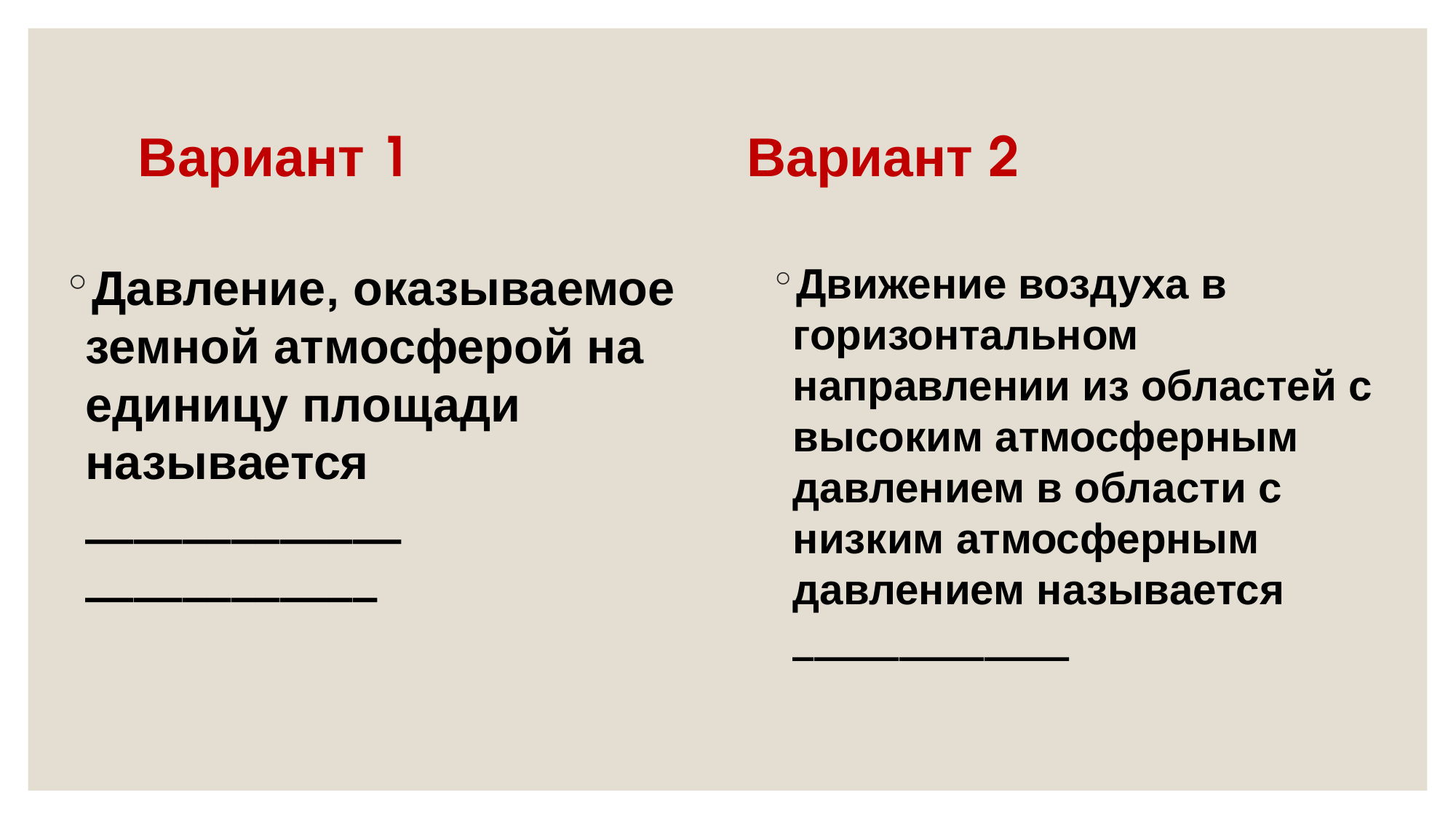

# Вариант 1                      Вариант 2
Давление, оказываемое земной атмосферой на единицу площади называется _____________  ____________
Движение воздуха в горизонтальном направлении из областей с высоким атмосферным давлением в области с низким атмосферным давлением называется _____________